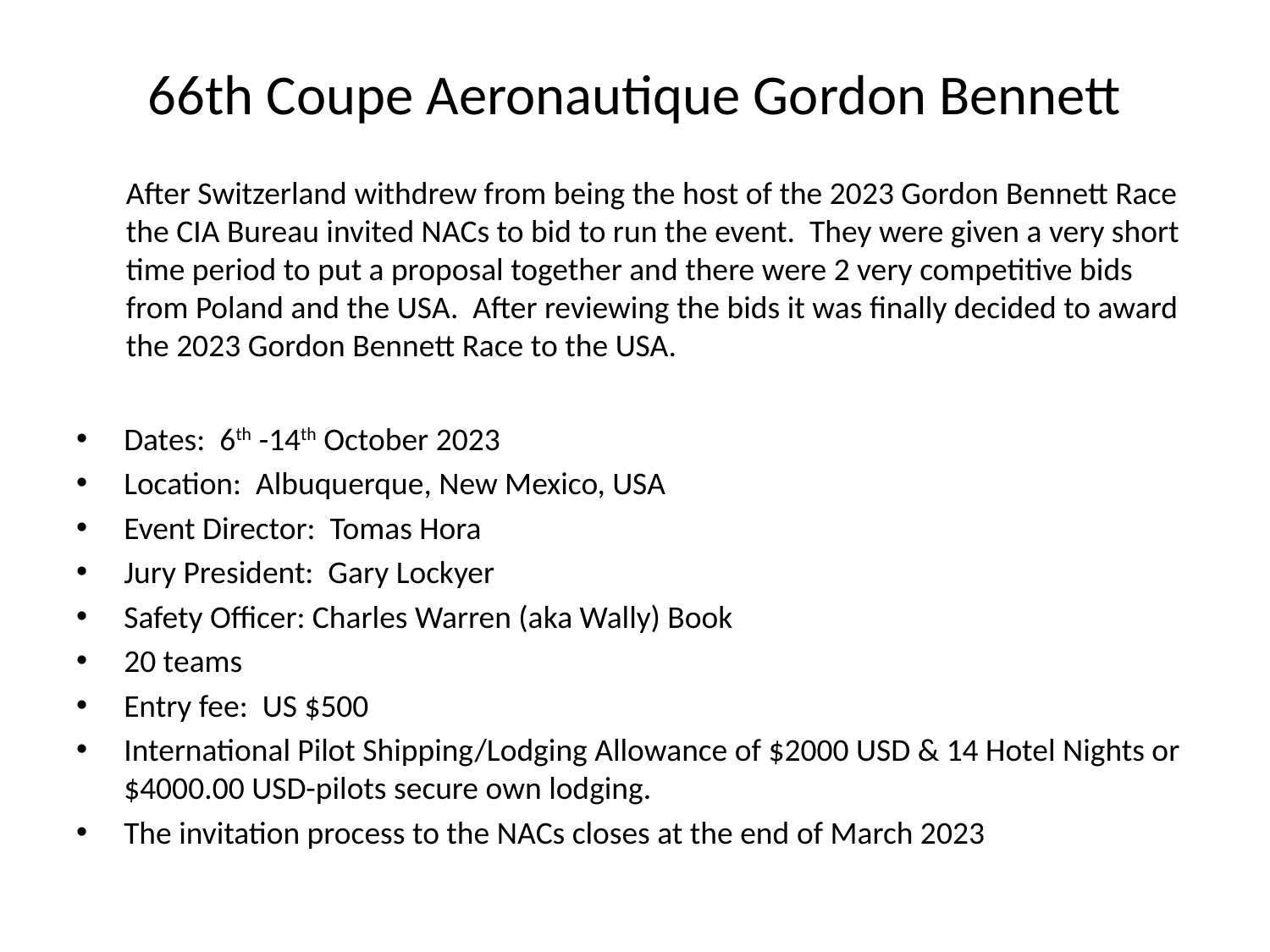

# 66th Coupe Aeronautique Gordon Bennett
After Switzerland withdrew from being the host of the 2023 Gordon Bennett Race the CIA Bureau invited NACs to bid to run the event.  They were given a very short time period to put a proposal together and there were 2 very competitive bids from Poland and the USA.  After reviewing the bids it was finally decided to award the 2023 Gordon Bennett Race to the USA.

Dates:  6th -14th October 2023
Location:  Albuquerque, New Mexico, USA
Event Director:  Tomas Hora
Jury President:  Gary Lockyer
Safety Officer: Charles Warren (aka Wally) Book
20 teams
Entry fee:  US $500
International Pilot Shipping/Lodging Allowance of $2000 USD & 14 Hotel Nights or $4000.00 USD-pilots secure own lodging.
The invitation process to the NACs closes at the end of March 2023